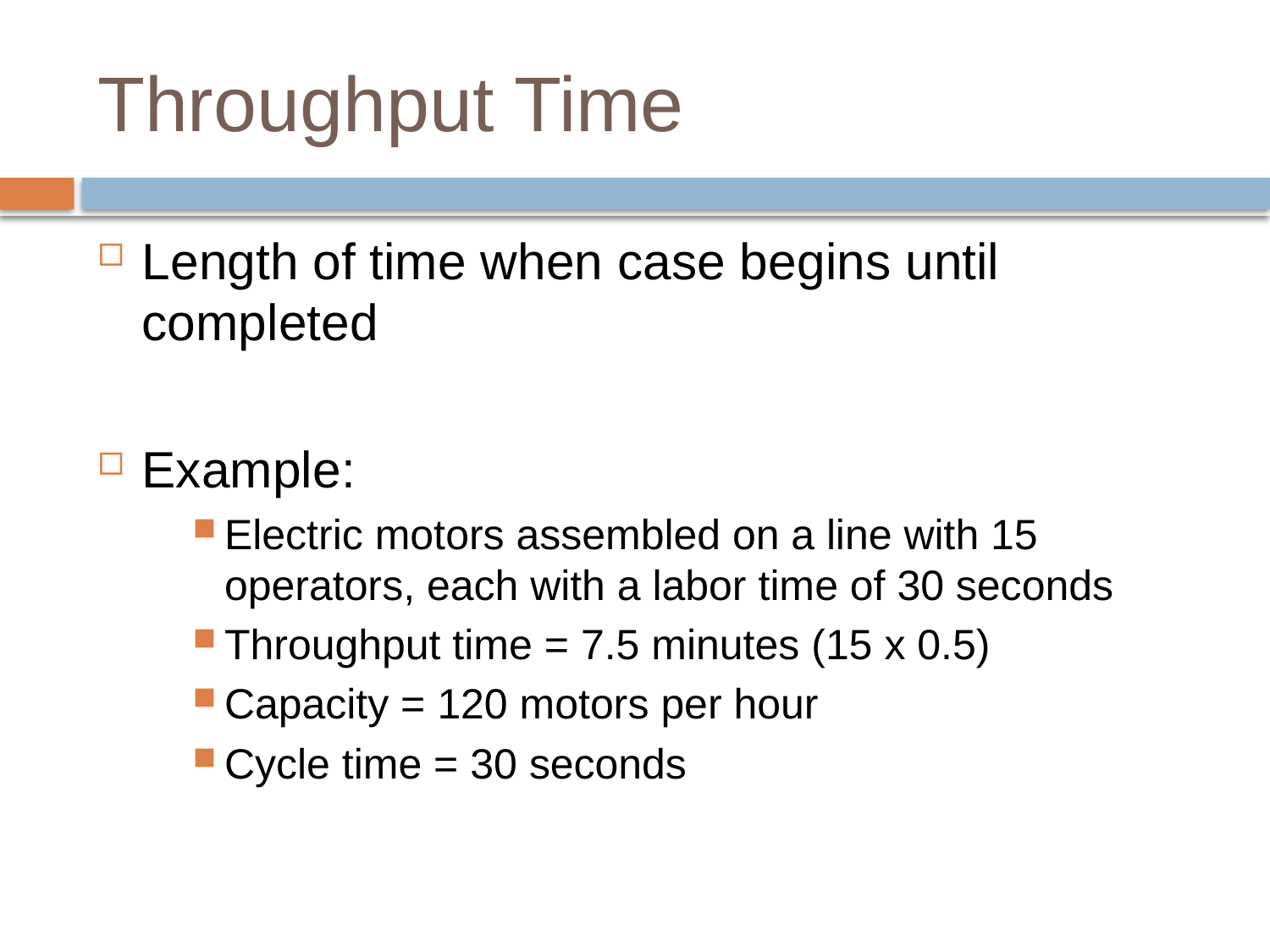

# Throughput Time
Length of time when case begins until completed

Example:
Electric motors assembled on a line with 15 operators, each with a labor time of 30 seconds
Throughput time = 7.5 minutes (15 x 0.5)
Capacity = 120 motors per hour
Cycle time = 30 seconds